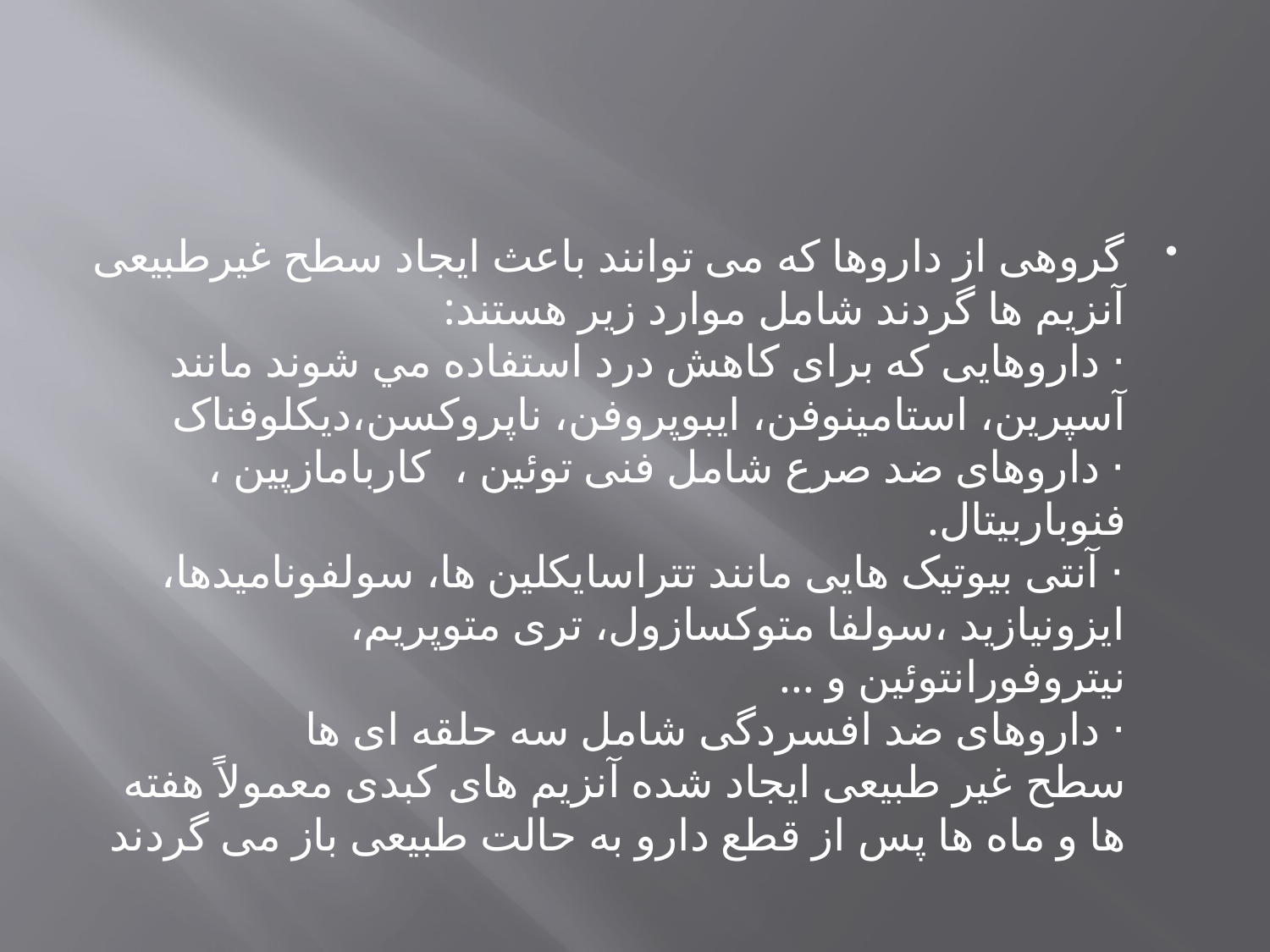

#
گروهی از داروها که می توانند باعث ایجاد سطح غیرطبیعی آنزیم ها گردند شامل موارد زیر هستند:
· داروهایی که برای كاهش درد استفاده مي شوند مانند آسپرین، استامینوفن، ایبوپروفن، ناپروکسن،دیکلوفناک
· داروهای ضد صرع شامل فنی توئین ،  کاربامازپین ، فنوباربیتال.
· آنتی بیوتیک هایی مانند تتراسایکلین ها، سولفونامیدها، ایزونیازید ،سولفا متوکسازول، تری متوپریم، نیتروفورانتوئین و …
· داروهای ضد افسردگی شامل سه حلقه ای ها
سطح غیر طبیعی ایجاد شده آنزیم های کبدی معمولاً هفته ها و ماه ها پس از قطع دارو به حالت طبیعی باز می گردند